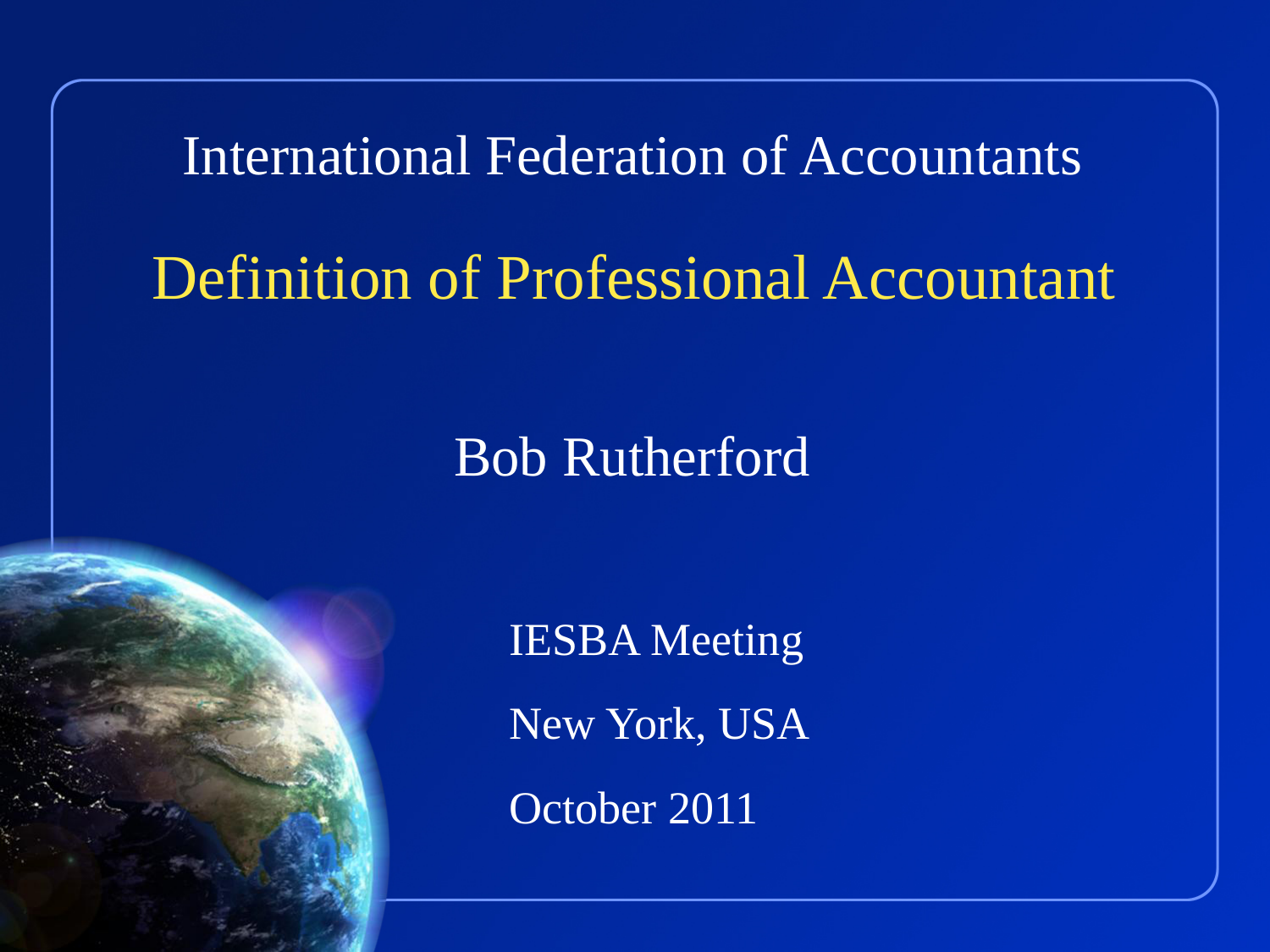

Definition of Professional Accountant
Bob Rutherford
IESBA Meeting
New York, USA
October 2011